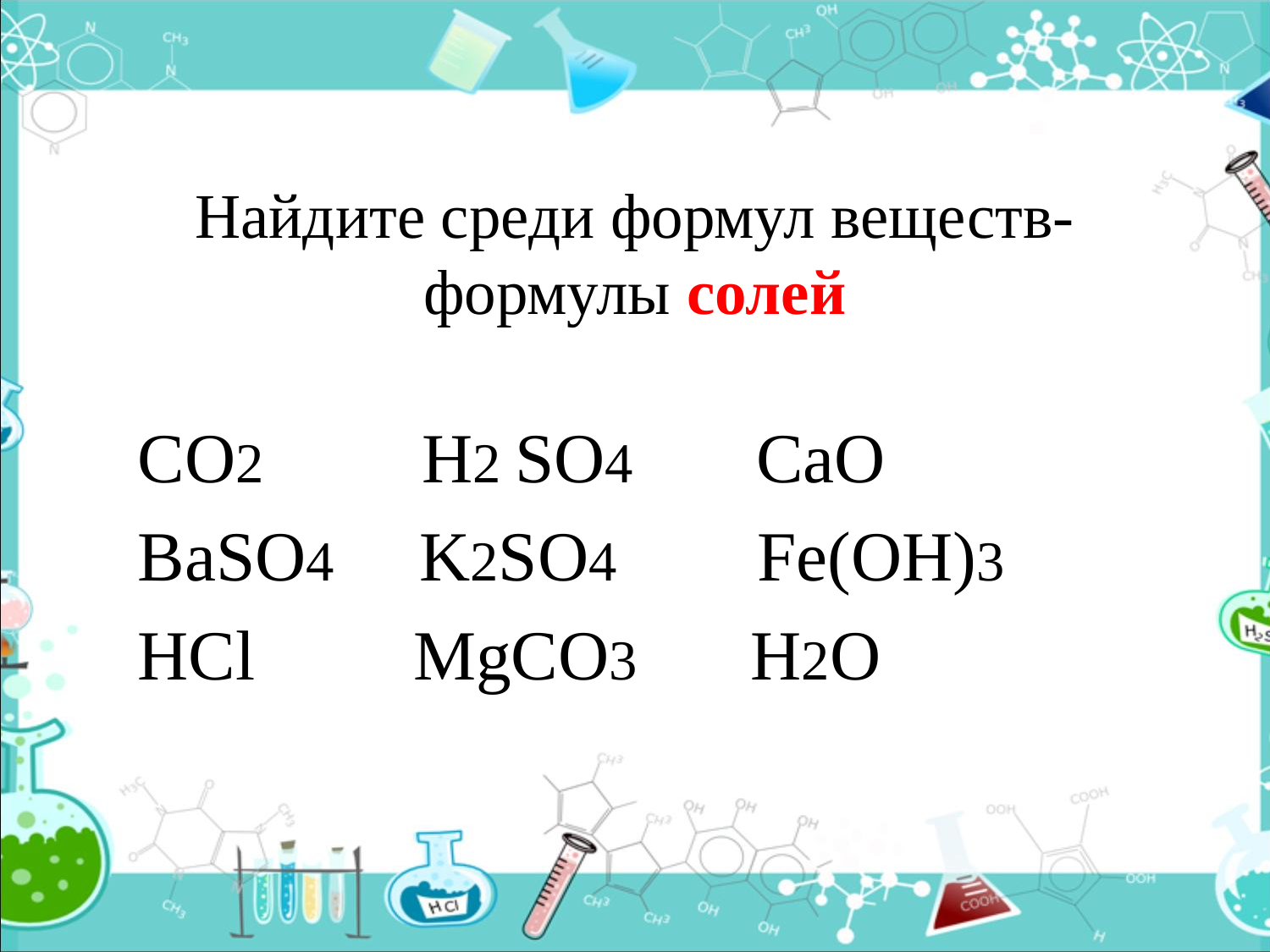

# Найдите среди формул веществ- формулы солей

CO2         H2 SO4       CaO
BaSO4      K2SO4        Fe(OH)3
HCl         MgCO3        H2O